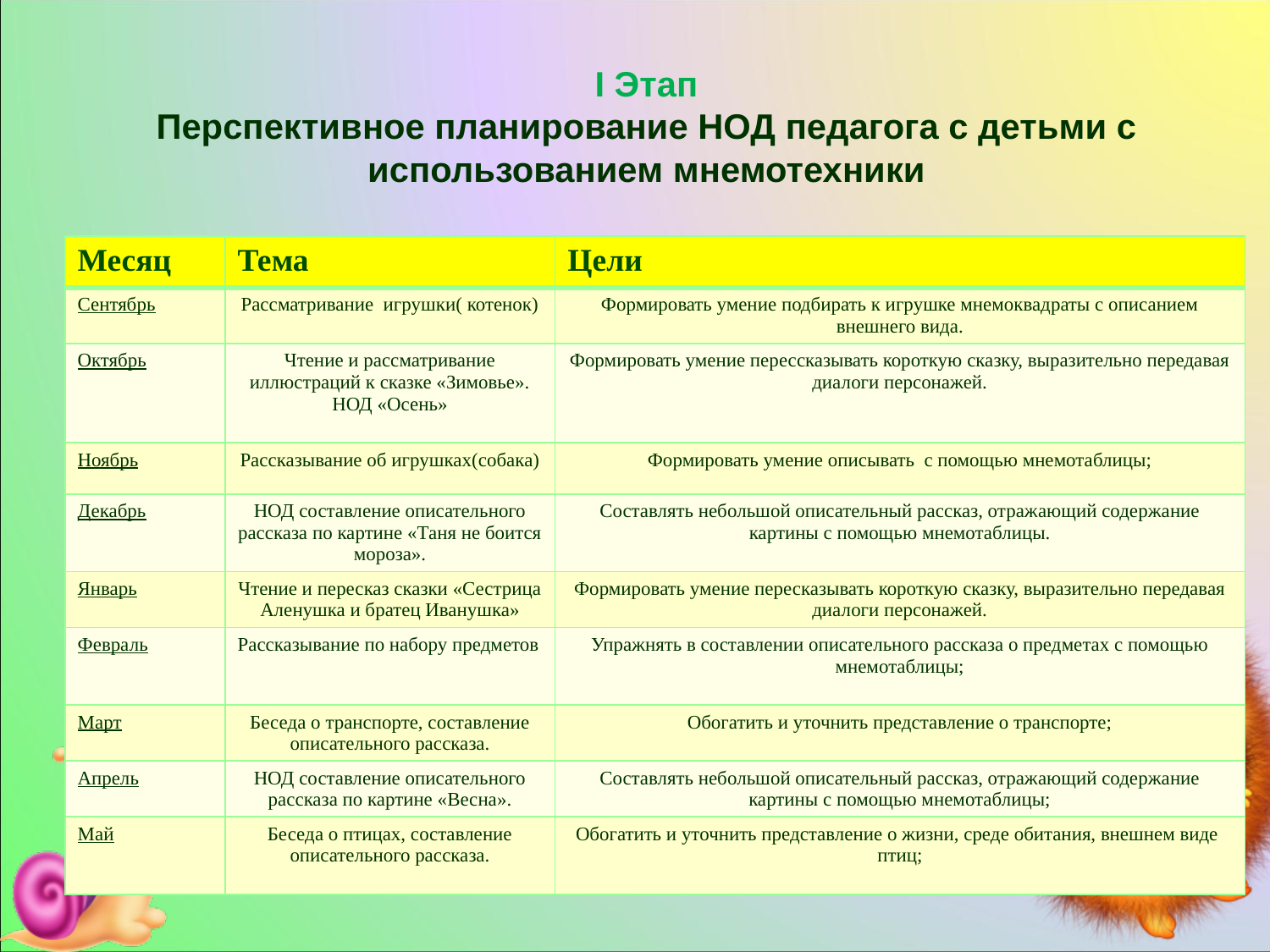

# I Этап Перспективное планирование НОД педагога с детьми с использованием мнемотехники
| Месяц | Тема | Цели |
| --- | --- | --- |
| Сентябрь | Рассматривание игрушки( котенок) | Формировать умение подбирать к игрушке мнемоквадраты с описанием внешнего вида. |
| Октябрь | Чтение и рассматривание иллюстраций к сказке «Зимовье». НОД «Осень» | Формировать умение перессказывать короткую сказку, выразительно передавая диалоги персонажей. |
| Ноябрь | Рассказывание об игрушках(собака) | Формировать умение описывать с помощью мнемотаблицы; |
| Декабрь | НОД составление описательного рассказа по картине «Таня не боится мороза». | Составлять небольшой описательный рассказ, отражающий содержание картины с помощью мнемотаблицы. |
| Январь | Чтение и пересказ сказки «Сестрица Аленушка и братец Иванушка» | Формировать умение пересказывать короткую сказку, выразительно передавая диалоги персонажей. |
| Февраль | Рассказывание по набору предметов | Упражнять в составлении описательного рассказа о предметах с помощью мнемотаблицы; |
| Март | Беседа о транспорте, составление описательного рассказа. | Обогатить и уточнить представление о транспорте; |
| Апрель | НОД составление описательного рассказа по картине «Весна». | Составлять небольшой описательный рассказ, отражающий содержание картины с помощью мнемотаблицы; |
| Май | Беседа о птицах, составление описательного рассказа. | Обогатить и уточнить представление о жизни, среде обитания, внешнем виде птиц; |